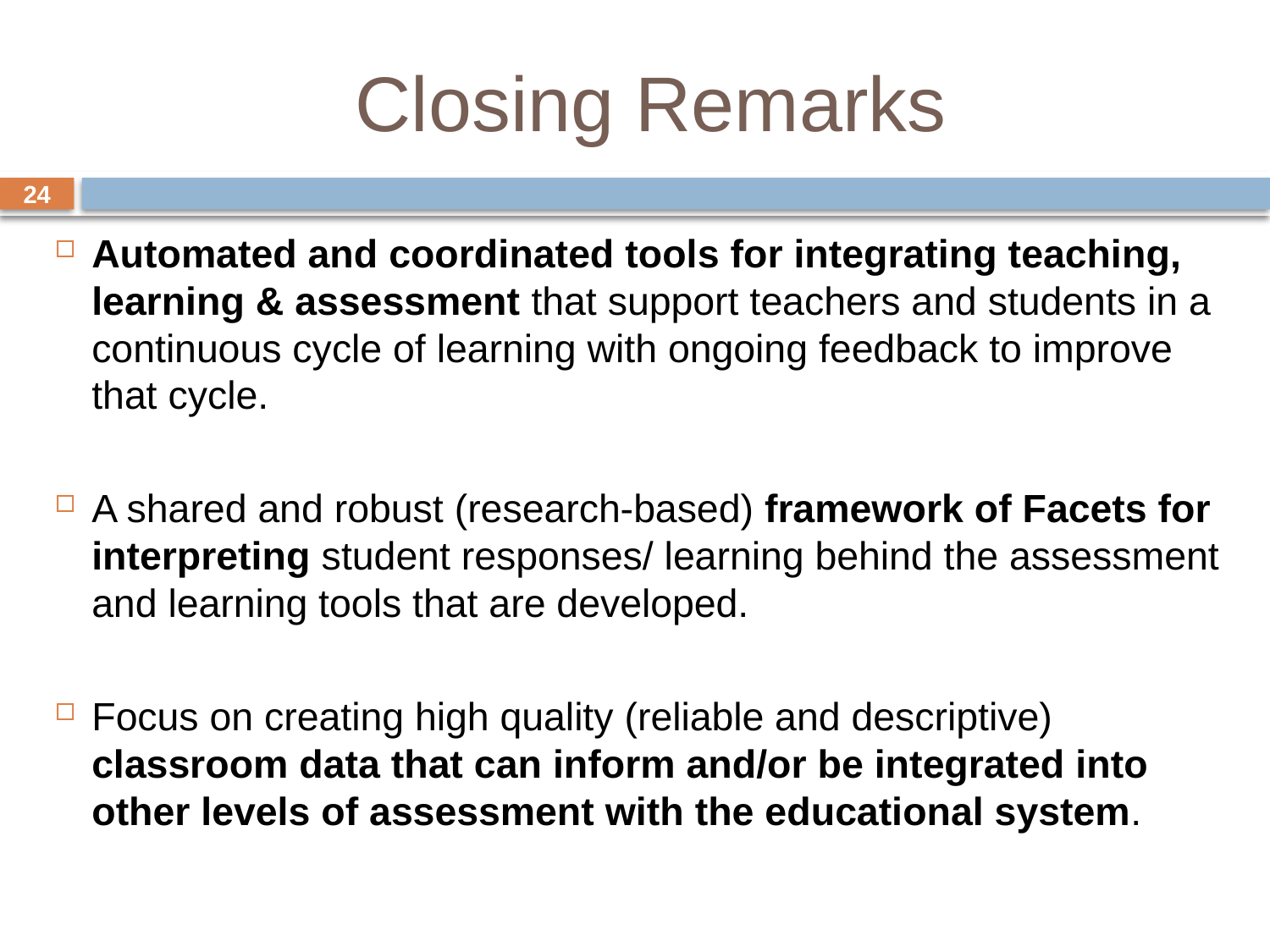

# Closing Remarks
24
Automated and coordinated tools for integrating teaching, learning & assessment that support teachers and students in a continuous cycle of learning with ongoing feedback to improve that cycle.

A shared and robust (research-based) framework of Facets for interpreting student responses/ learning behind the assessment and learning tools that are developed.

Focus on creating high quality (reliable and descriptive) classroom data that can inform and/or be integrated into other levels of assessment with the educational system.